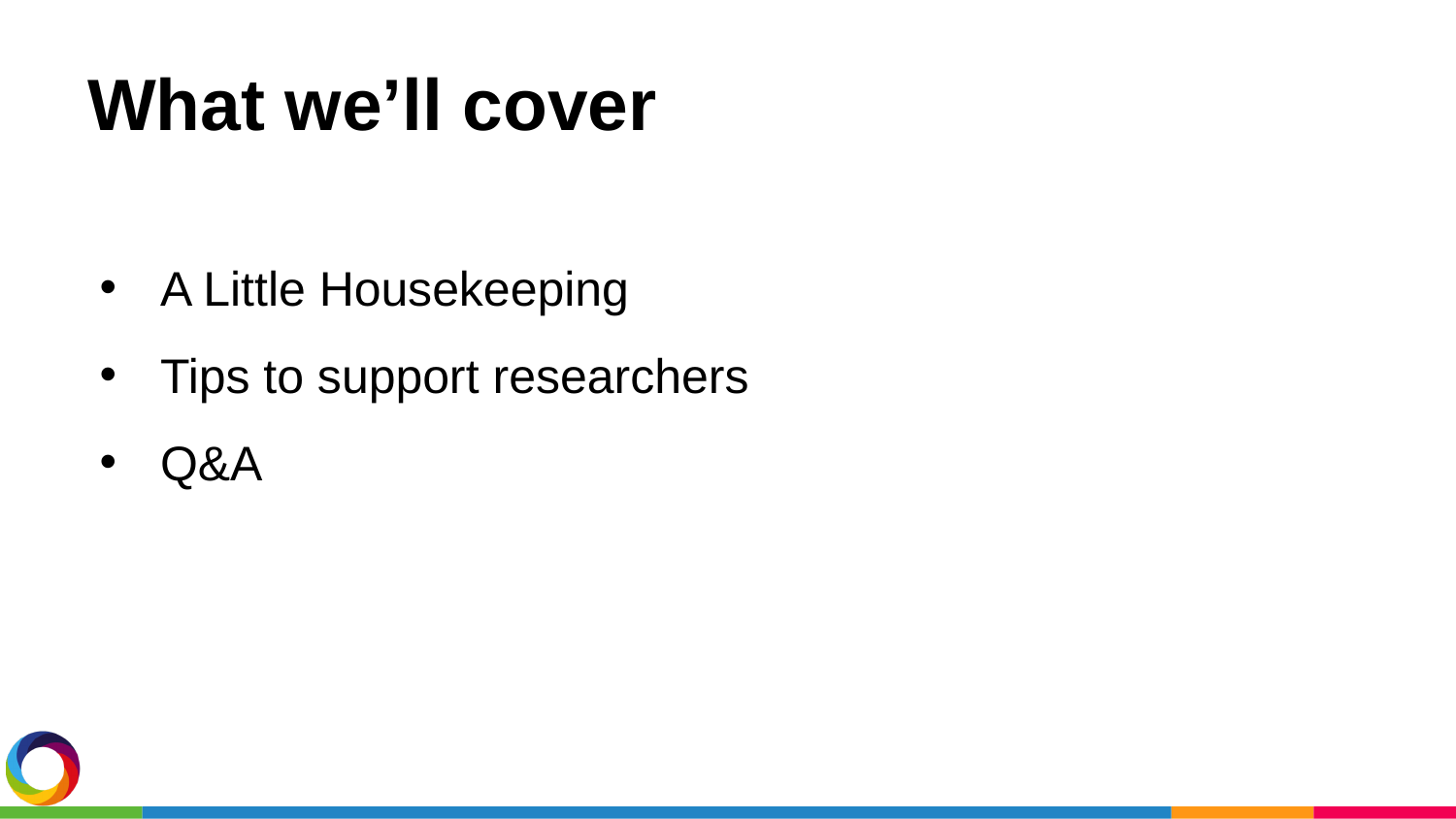

# What we’ll cover
A Little Housekeeping
Tips to support researchers
Q&A